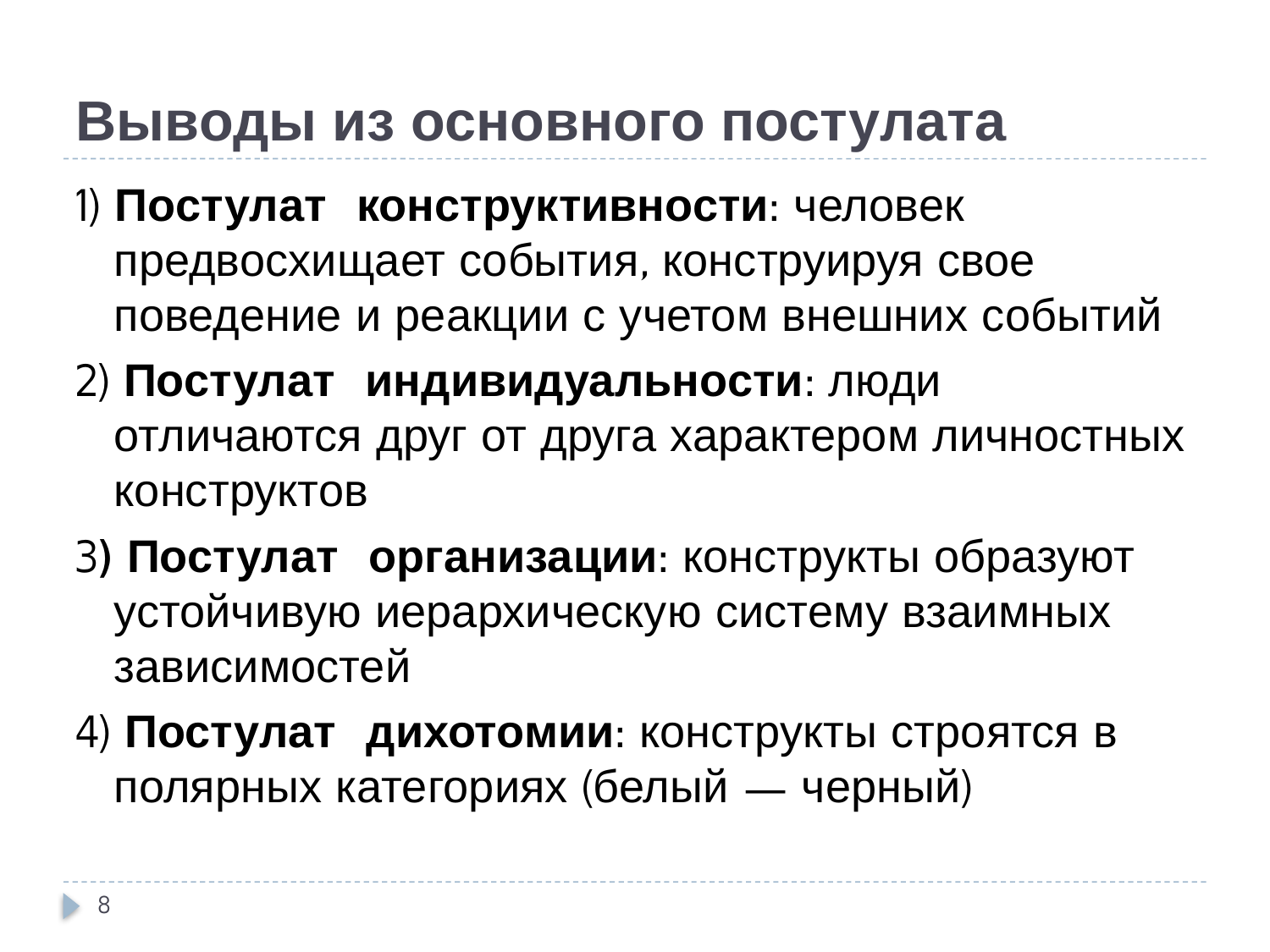

# Выводы из основного постулата
1) Постулат  конструктивности: человек предвосхищает события, конструируя свое поведение и реакции с учетом внешних событий
2) Постулат  индивидуальности: люди отличаются друг от друга характером личностных конструктов
3) Постулат  организации: конструкты образуют устойчивую иерархическую систему взаимных зависимостей
4) Постулат  дихотомии: конструкты строятся в полярных категориях (белый — черный)

8